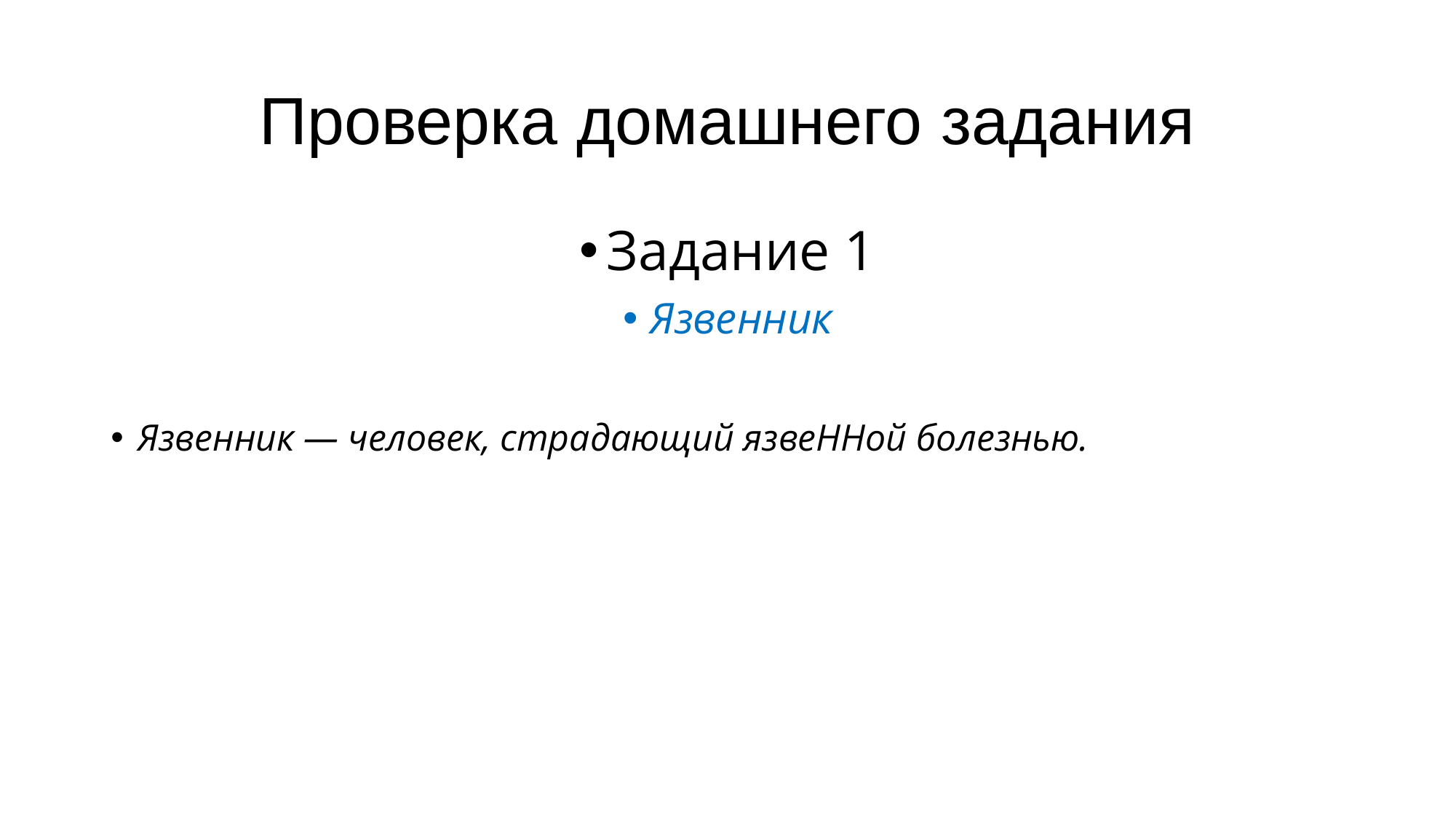

# Проверка домашнего задания
Задание 1
Язвенник

Язвенник — человек, страдающий язвеННой болезнью.